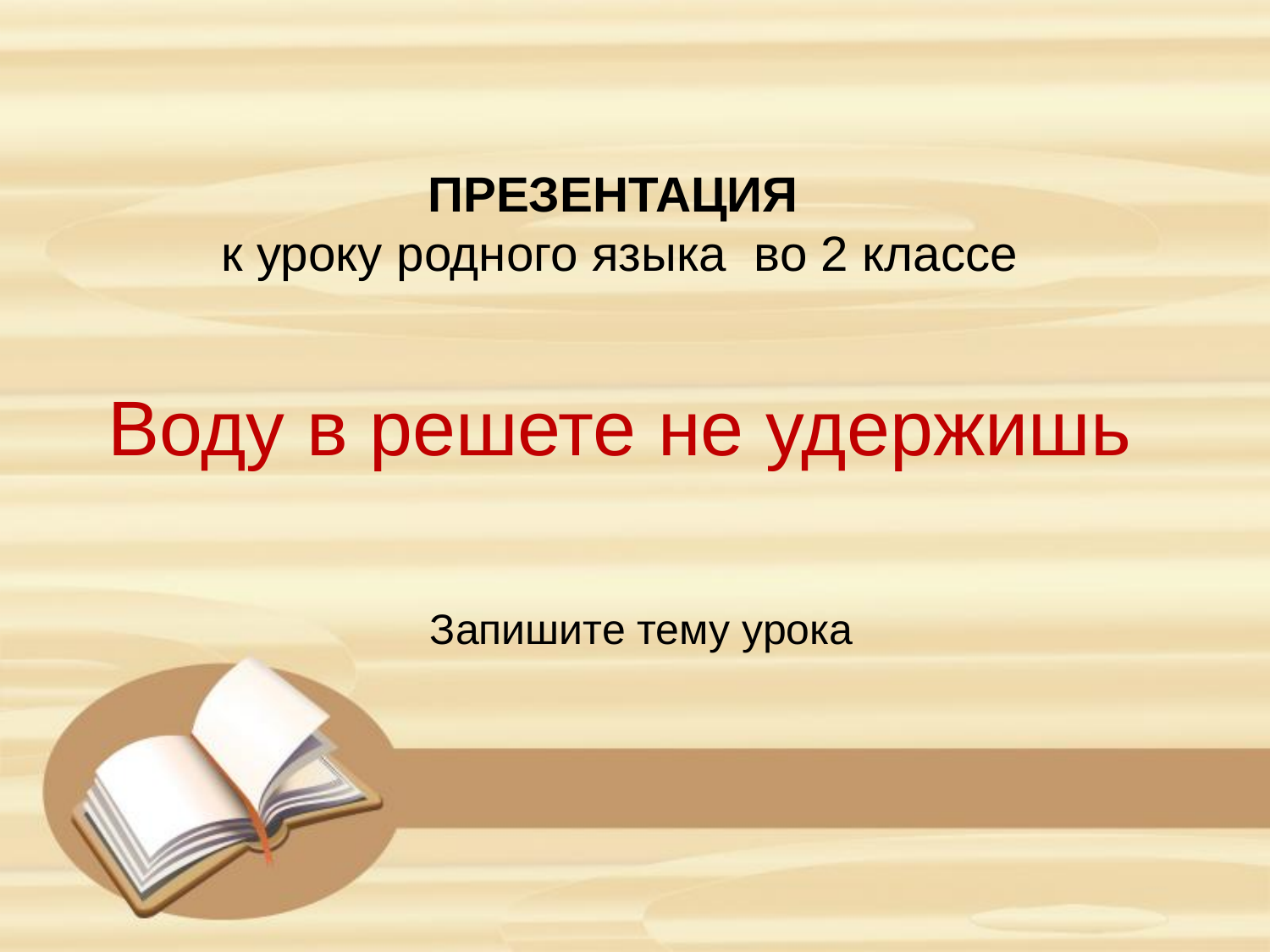

ПРЕЗЕНТАЦИЯ
к уроку родного языка  во 2 классе

Воду в решете не удержишь
Запишите тему урока